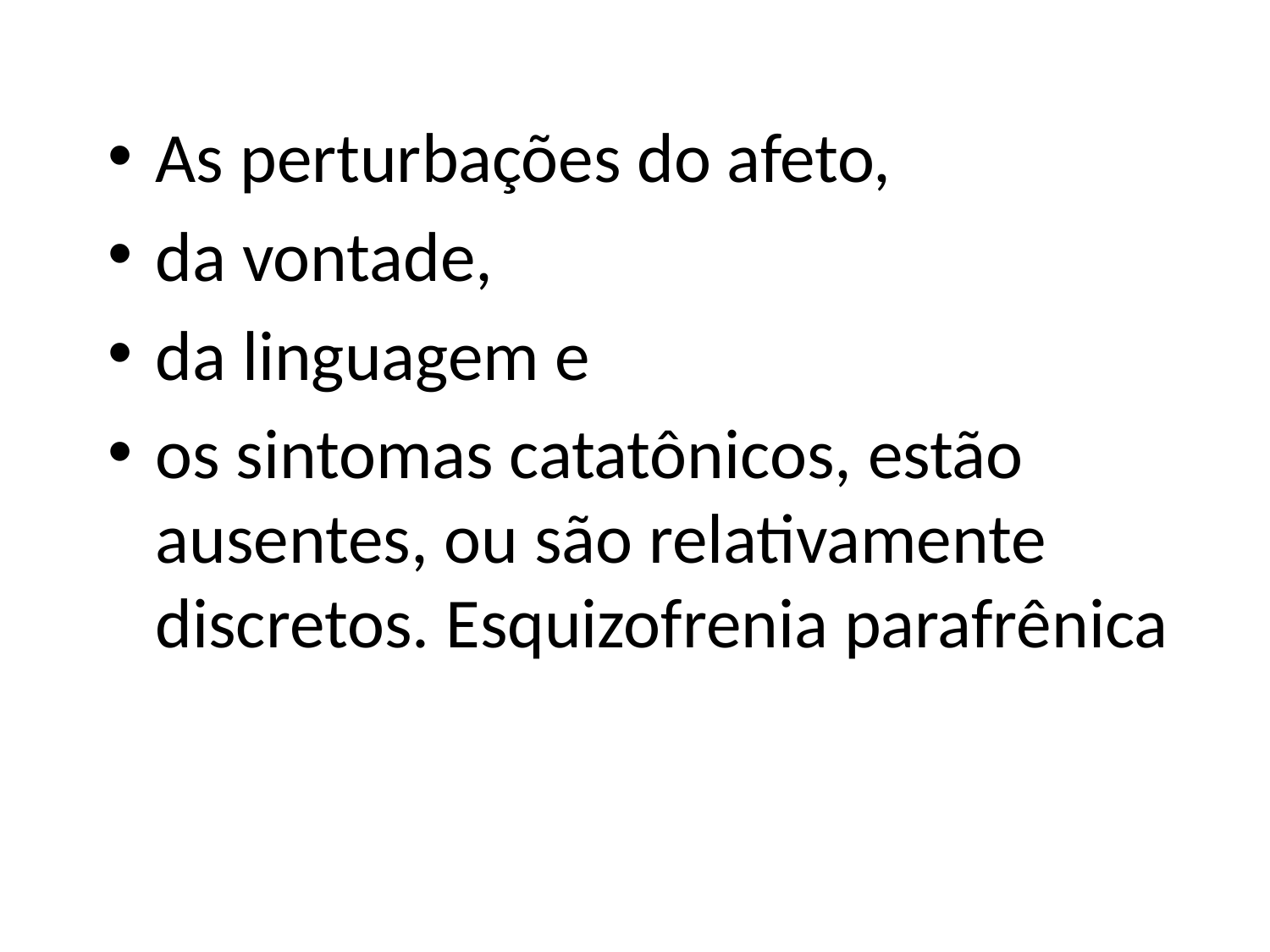

As perturbações do afeto,
da vontade,
da linguagem e
os sintomas catatônicos, estão ausentes, ou são relativamente discretos. Esquizofrenia parafrênica